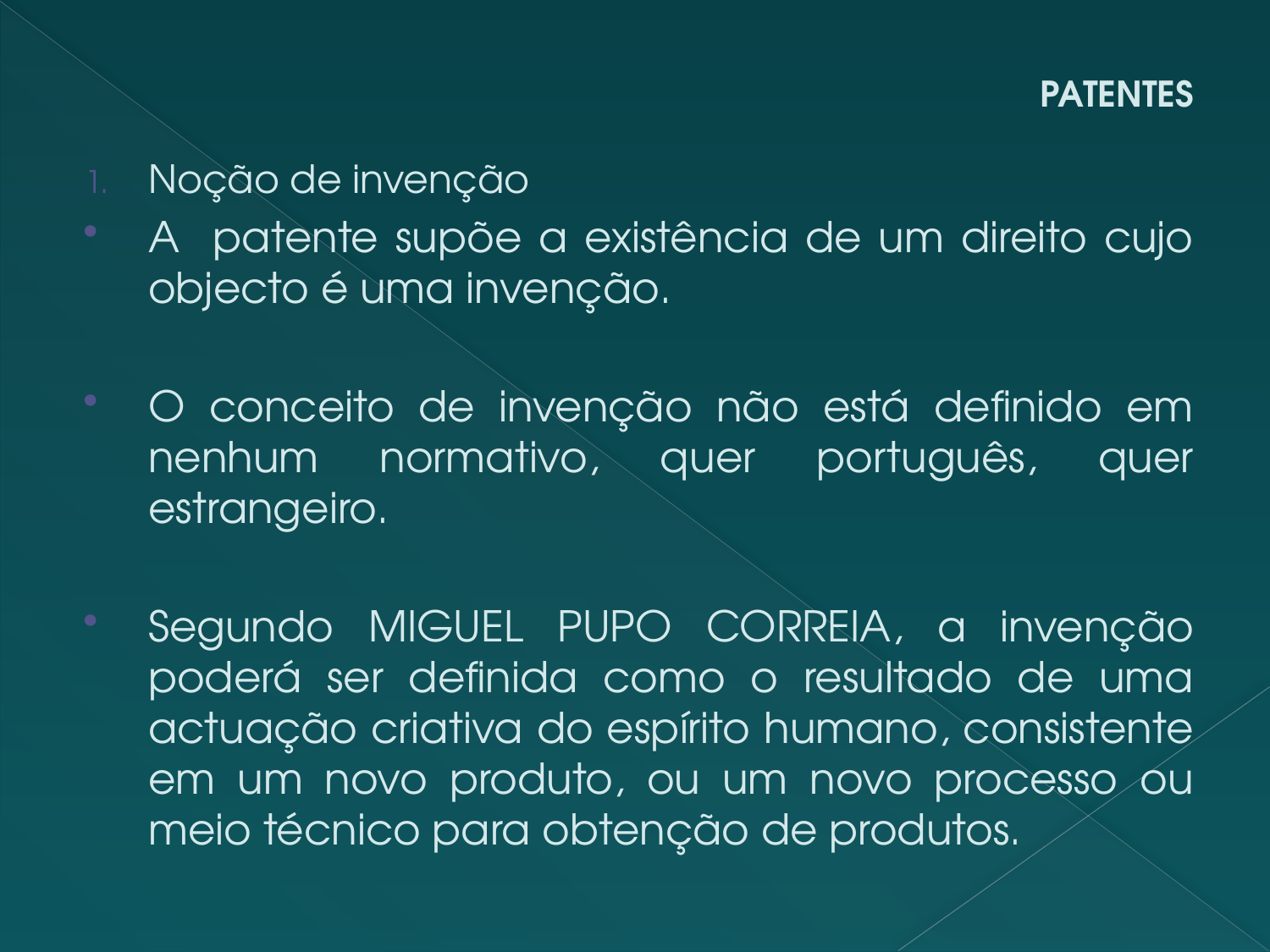

# PATENTES
Noção de invenção
A  patente supõe a existência de um direito cujo objecto é uma invenção.

O conceito de invenção não está definido em nenhum normativo, quer português, quer estrangeiro.

Segundo Miguel Pupo Correia, a invenção poderá ser definida como o resultado de uma actuação criativa do espírito humano, consistente em um novo produto, ou um novo processo ou meio técnico para obtenção de produtos.